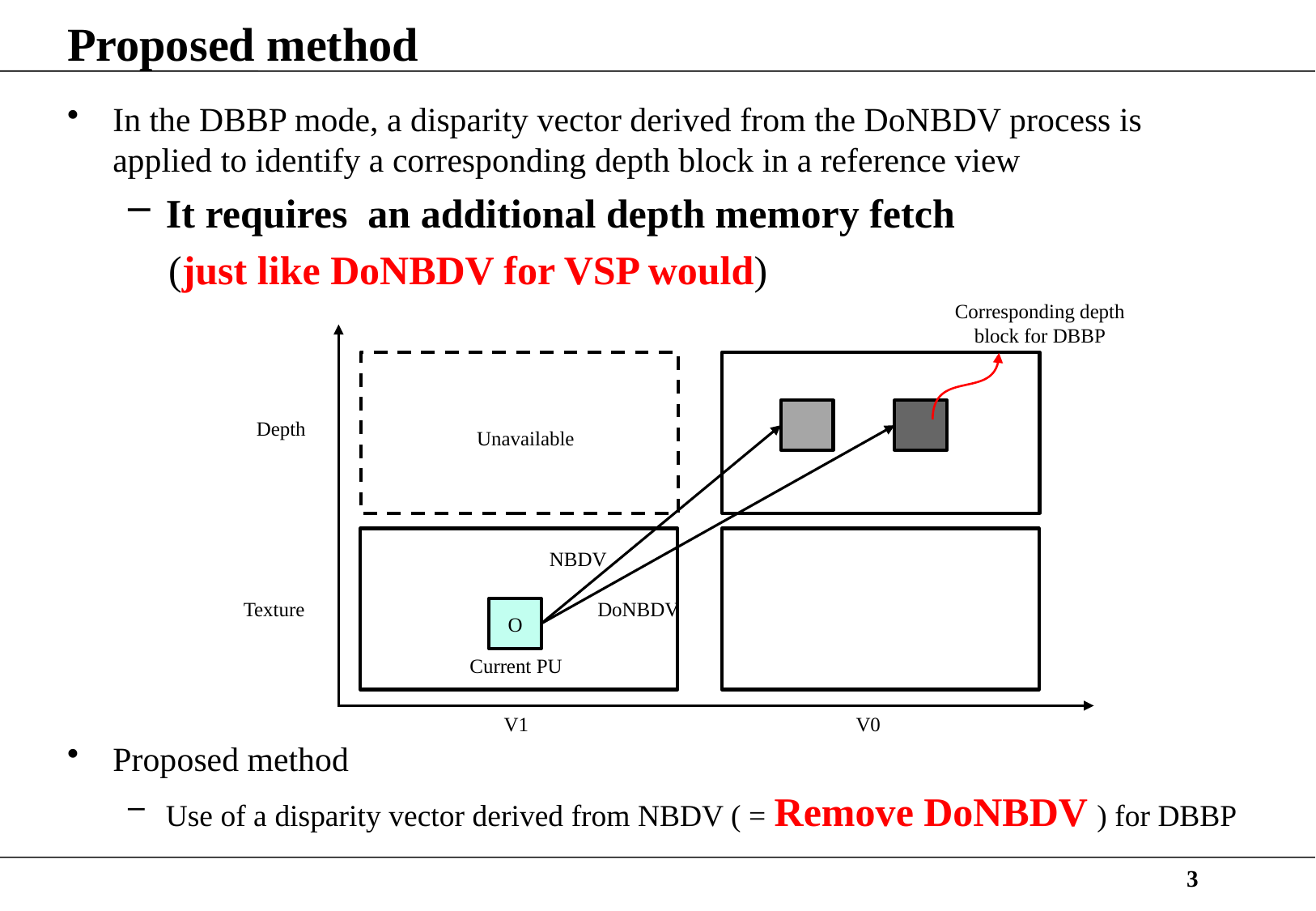

# Proposed method
In the DBBP mode, a disparity vector derived from the DoNBDV process is applied to identify a corresponding depth block in a reference view
It requires  an additional depth memory fetch
    (just like DoNBDV for VSP would)

Proposed method
Use of a disparity vector derived from NBDV ( = Remove DoNBDV ) for DBBP
Corresponding depth block for DBBP

Texture
O
V1
V0
Unavailable
Current PU

Depth
NBDV
DoNBDV
3